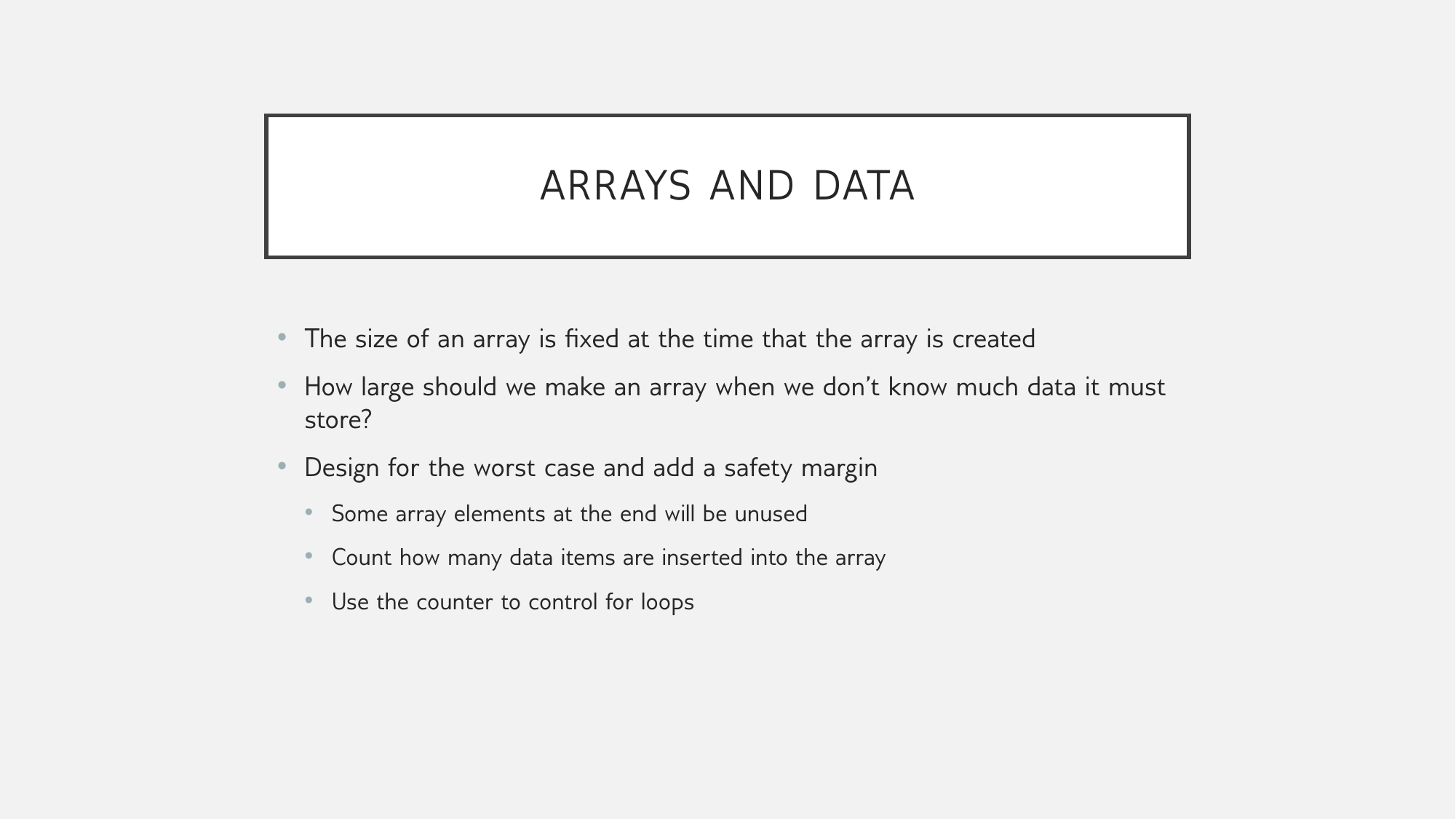

# Arrays And Data
The size of an array is fixed at the time that the array is created
How large should we make an array when we don’t know much data it must store?
Design for the worst case and add a safety margin
Some array elements at the end will be unused
Count how many data items are inserted into the array
Use the counter to control for loops